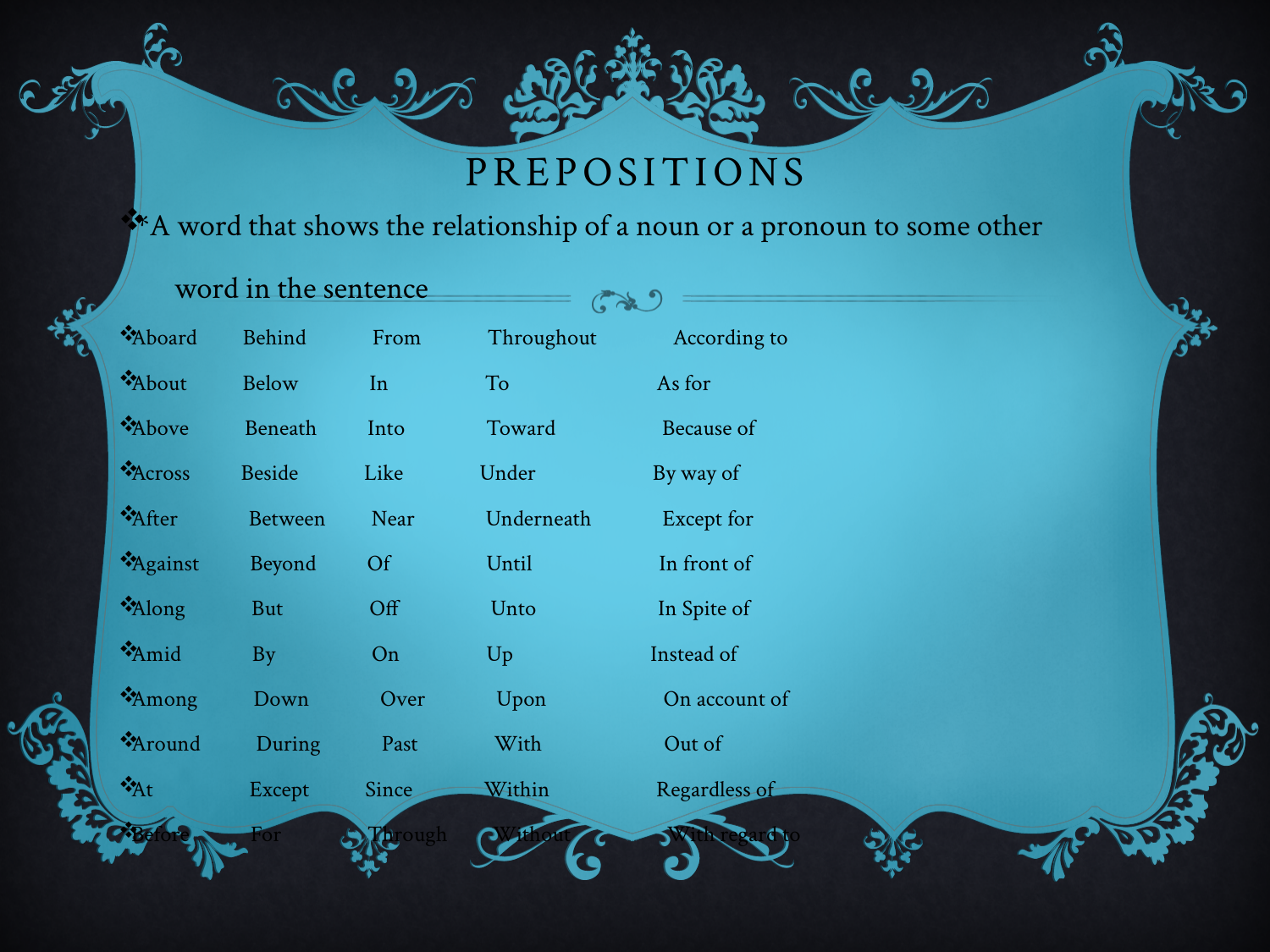

# Prepositions
*A word that shows the relationship of a noun or a pronoun to some other
        word in the sentence
Aboard         Behind             From             Throughout               According to
About           Below              In                   To                             As for
Above           Beneath          Into                Toward                     Because of
Across          Beside             Like               Under                       By way of
After              Between         Near              Underneath              Except for
Against          Beyond          Of                   Until                         In front of
Along             But                 Off                  Unto                        In Spite of
Amid              By                   On                 Up                           Instead of
Among           Down              Over              Upon                       On account of
Around           During            Past               With                        Out of
At                   Except           Since              Within                     Regardless of
Before            For                 Through         Without                   With regard to